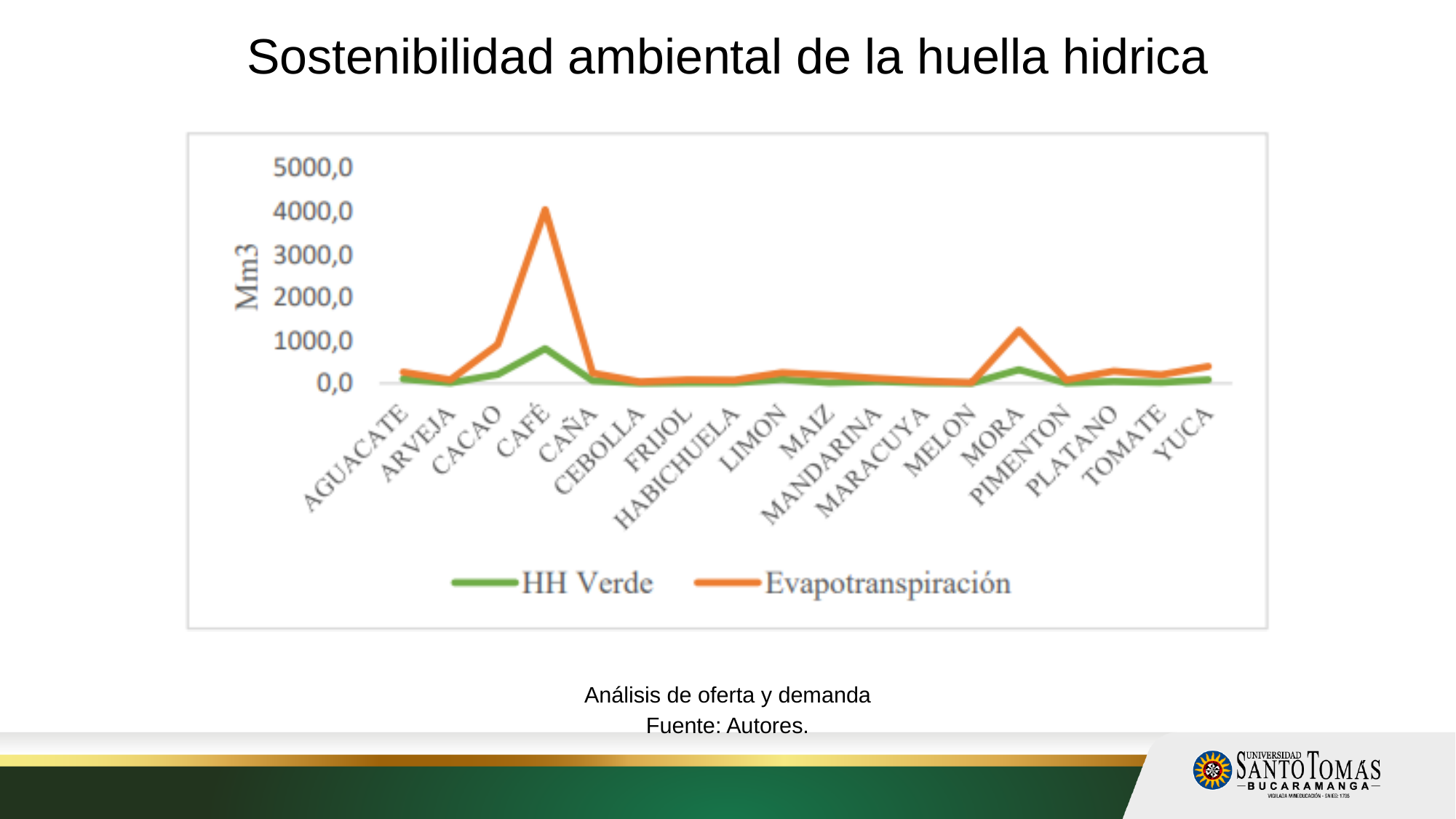

Sostenibilidad ambiental de la huella hidrica

Análisis de oferta y demanda
Fuente: Autores.